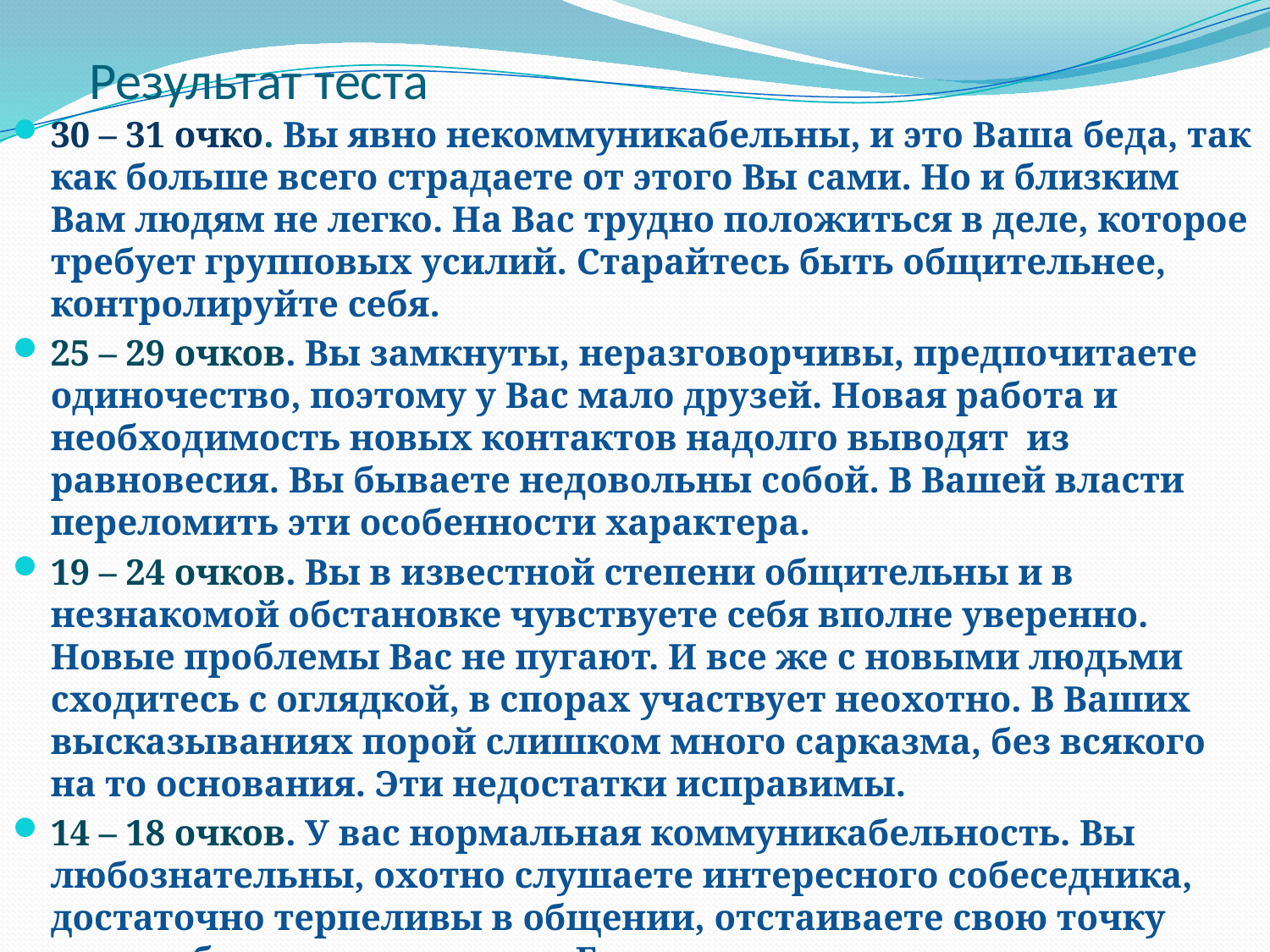

# Результат теста
30 – 31 очко. Вы явно некоммуникабельны, и это Ваша беда, так как больше всего страдаете от этого Вы сами. Но и близким Вам людям не легко. На Вас трудно положиться в деле, которое требует групповых усилий. Старайтесь быть общительнее, контролируйте себя.
25 – 29 очков. Вы замкнуты, неразговорчивы, предпочитаете одиночество, поэтому у Вас мало друзей. Новая работа и необходимость новых контактов надолго выводят  из равновесия. Вы бываете недовольны собой. В Вашей власти переломить эти особенности характера.
19 – 24 очков. Вы в известной степени общительны и в незнакомой обстановке чувствуете себя вполне уверенно. Новые проблемы Вас не пугают. И все же с новыми людьми сходитесь с оглядкой, в спорах участвует неохотно. В Ваших высказываниях порой слишком много сарказма, без всякого на то основания. Эти недостатки исправимы.
14 – 18 очков. У вас нормальная коммуникабельность. Вы любознательны, охотно слушаете интересного собеседника, достаточно терпеливы в общении, отстаиваете свою точку зрения без вспыльчивости. Без неприятных переживания идете на встречу с новыми людьми. В тоже время не любите шумных компаний.